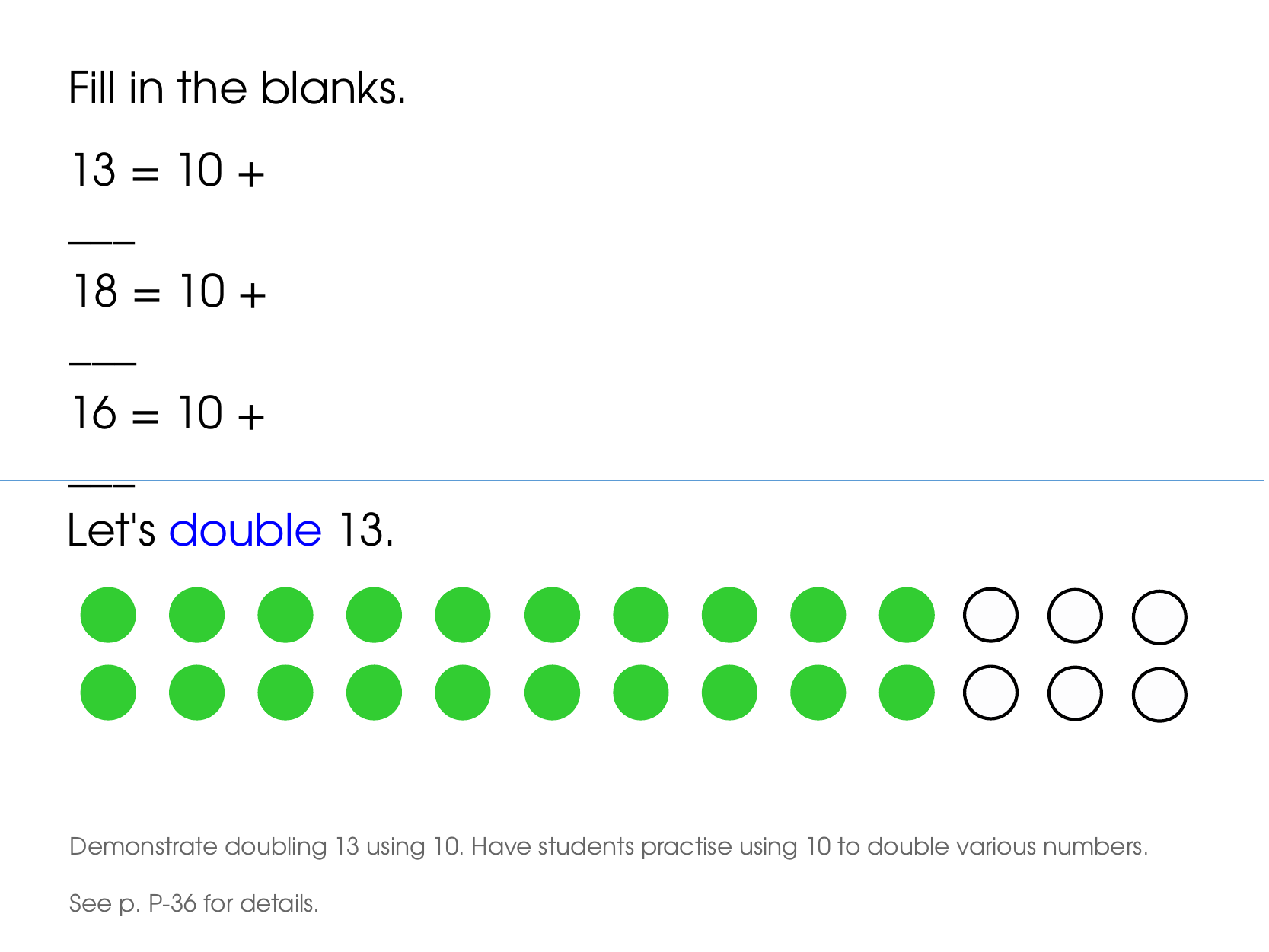

Fill in the blanks.
13 = 10 + ___
18 = 10 + ___
16 = 10 + ___
Let's double 13.

Demonstrate doubling 13 using 10. Have students practise using 10 to double various numbers.
See p. P-36 for details.